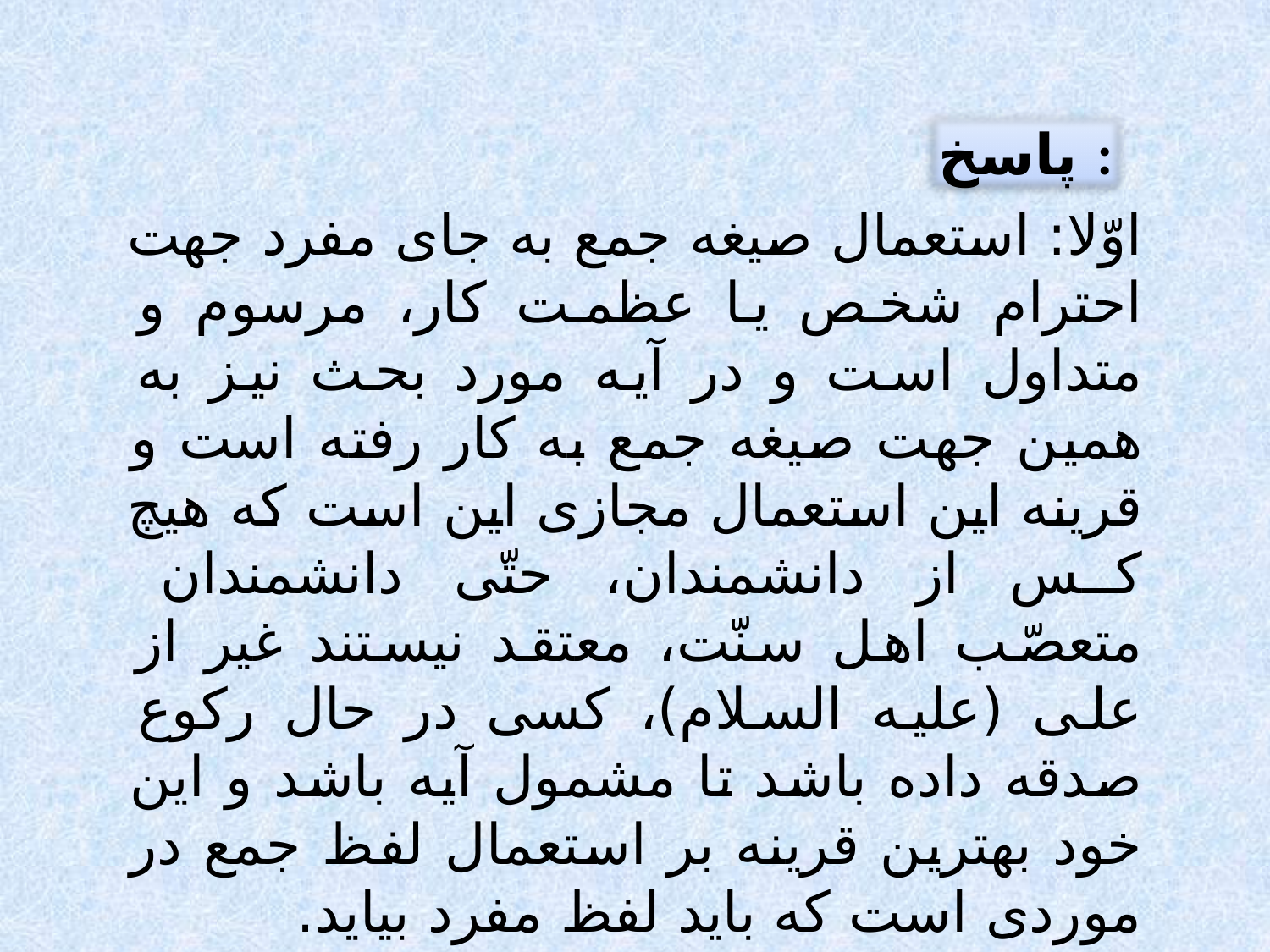

پاسخ :
اوّلا: استعمال صيغه جمع به جاى مفرد جهت احترام شخص يا عظمت كار، مرسوم و متداول است و در آيه مورد بحث نيز به همين جهت صيغه جمع به كار رفته است و قرينه اين استعمال مجازى اين است كه هيچ كس از دانشمندان، حتّى دانشمندان متعصّب اهل سنّت، معتقد نيستند غير از على (عليه السلام)، كسى در حال ركوع صدقه داده باشد تا مشمول آيه باشد و اين خود بهترين قرينه بر استعمال لفظ جمع در موردى است كه بايد لفظ مفرد بيايد.